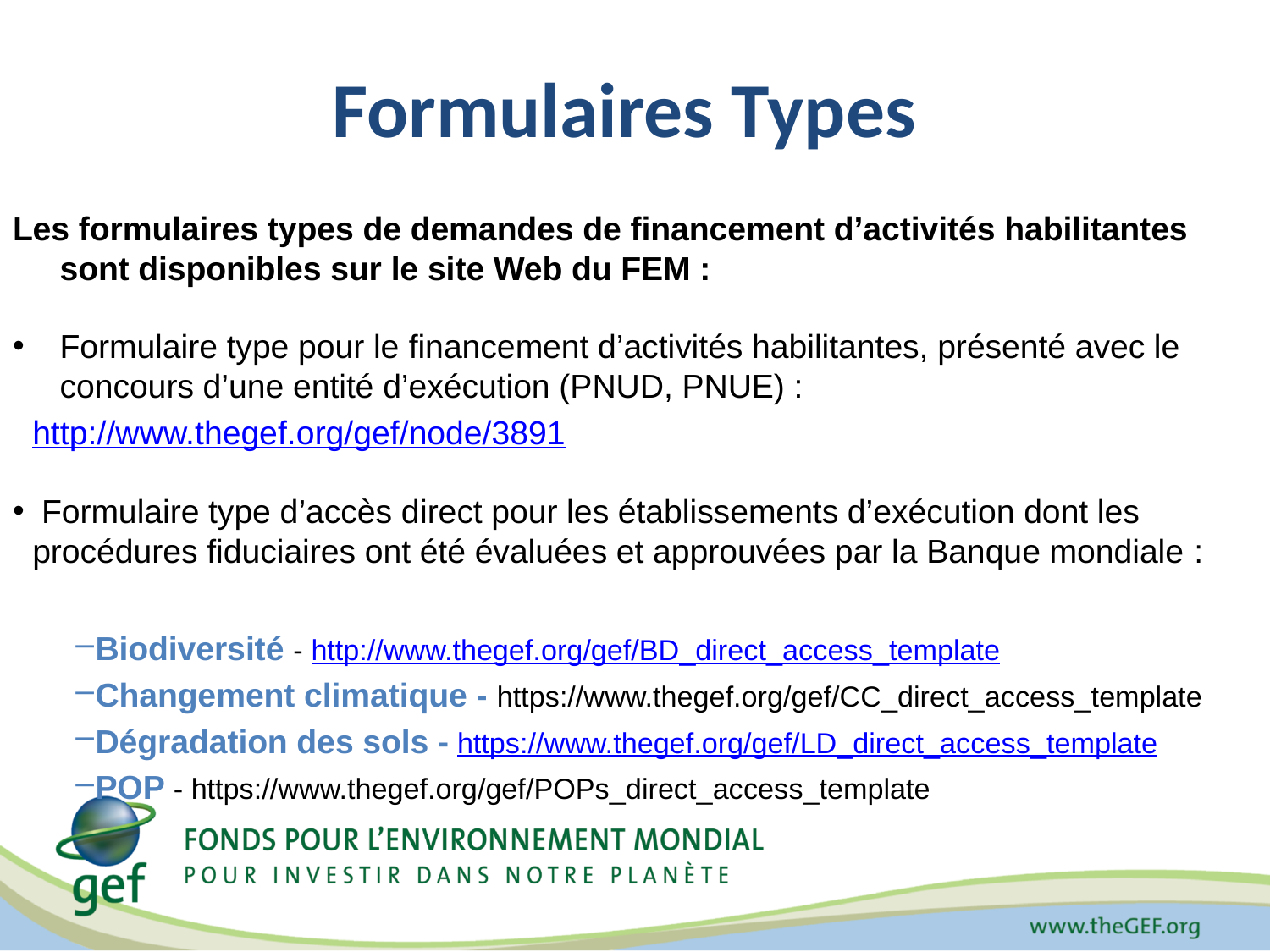

# Formulaires Types
Les formulaires types de demandes de financement d’activités habilitantes sont disponibles sur le site Web du FEM :

Formulaire type pour le financement d’activités habilitantes, présenté avec le concours d’une entité d’exécution (PNUD, PNUE) :
	http://www.thegef.org/gef/node/3891

 Formulaire type d’accès direct pour les établissements d’exécution dont les procédures fiduciaires ont été évaluées et approuvées par la Banque mondiale :

Biodiversité - http://www.thegef.org/gef/BD_direct_access_template
Changement climatique - https://www.thegef.org/gef/CC_direct_access_template
Dégradation des sols - https://www.thegef.org/gef/LD_direct_access_template
POP - https://www.thegef.org/gef/POPs_direct_access_template